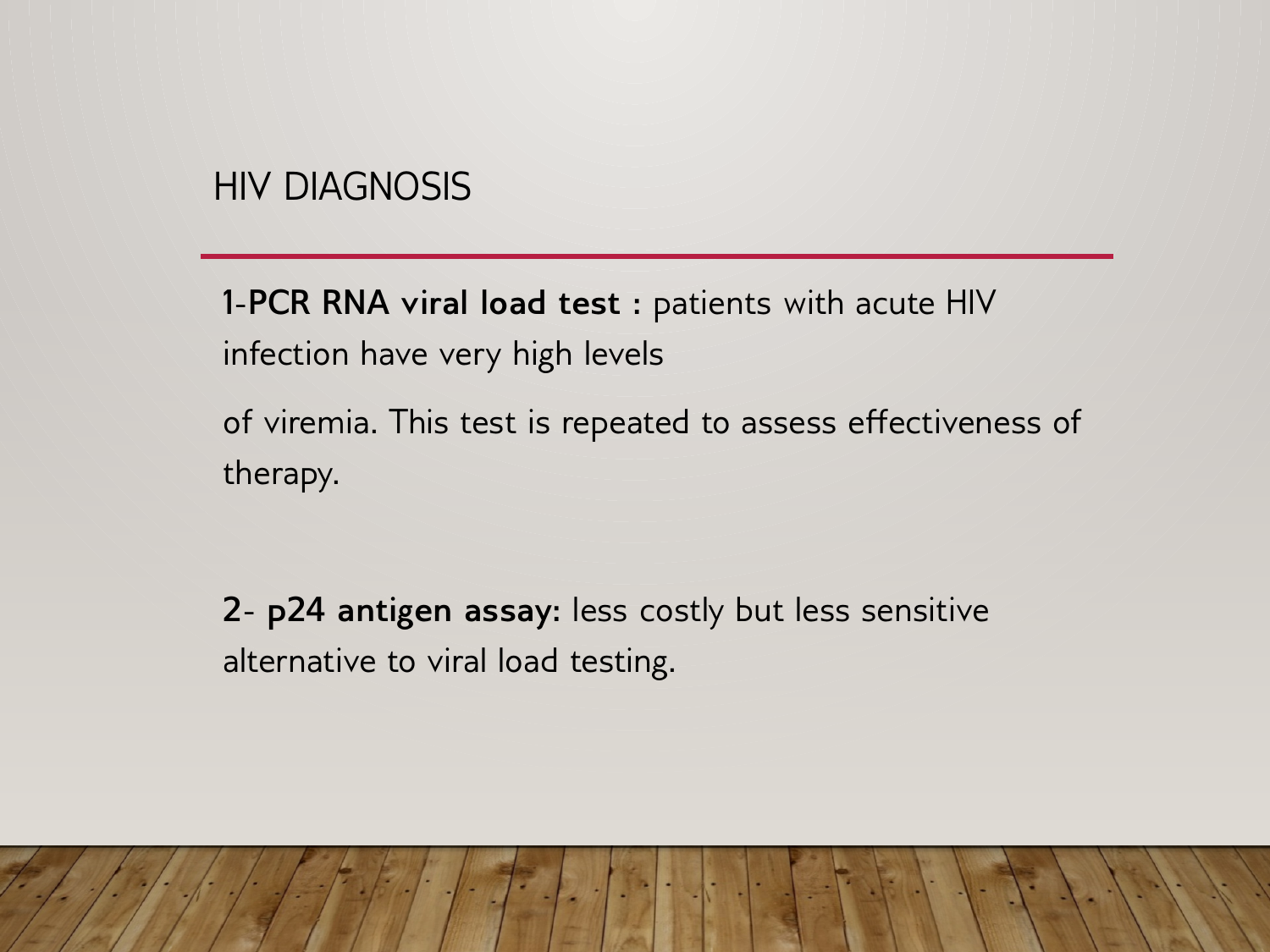

# HIV diagnosis
1-PCR RNA viral load test : patients with acute HIV infection have very high levels
of viremia. This test is repeated to assess effectiveness of therapy.

2- p24 antigen assay: less costly but less sensitive alternative to viral load testing.